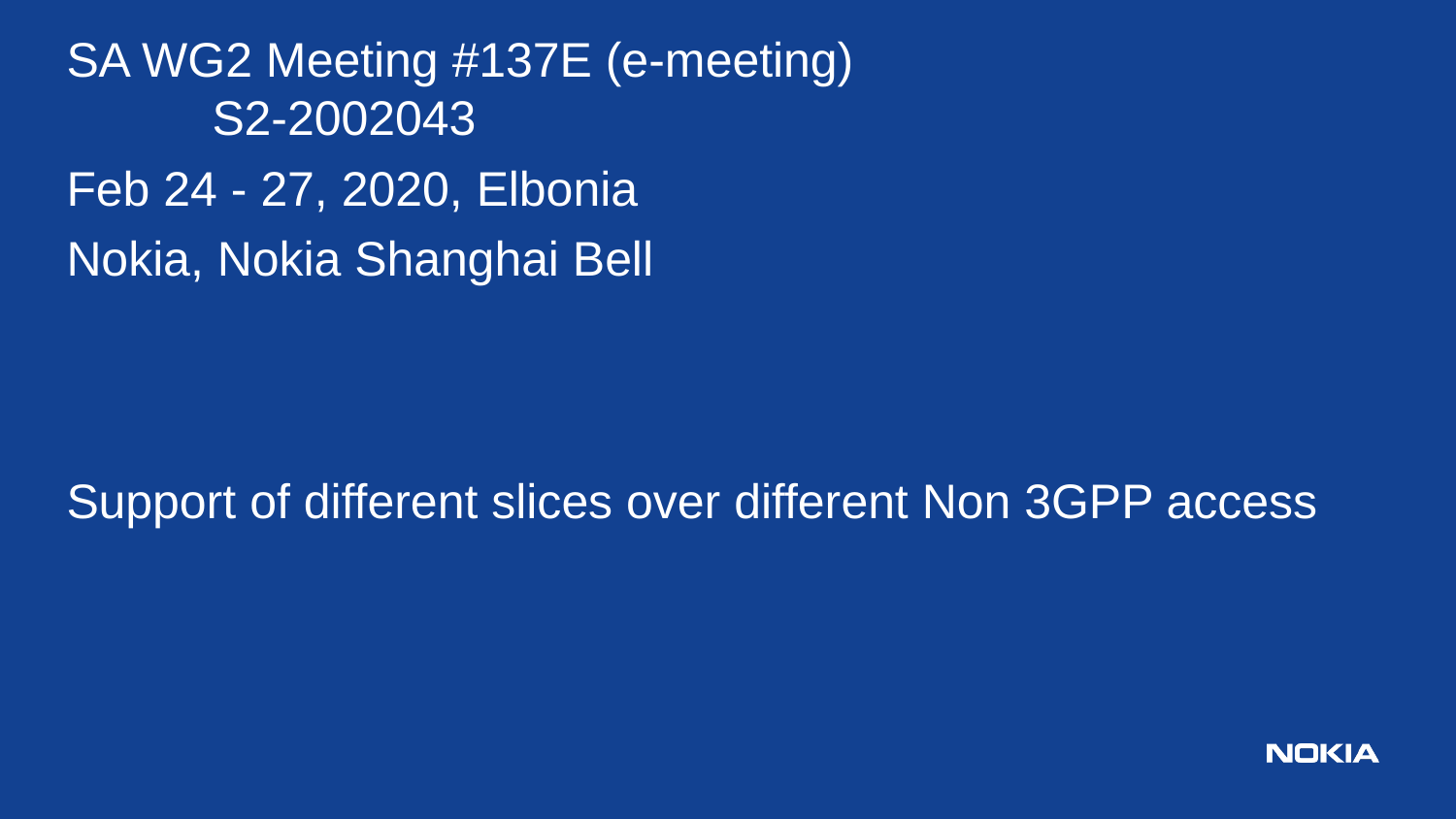

SA WG2 Meeting #137E (e-meeting)					S2-2002043
Feb 24 - 27, 2020, Elbonia
Nokia, Nokia Shanghai Bell

Support of different slices over different Non 3GPP access